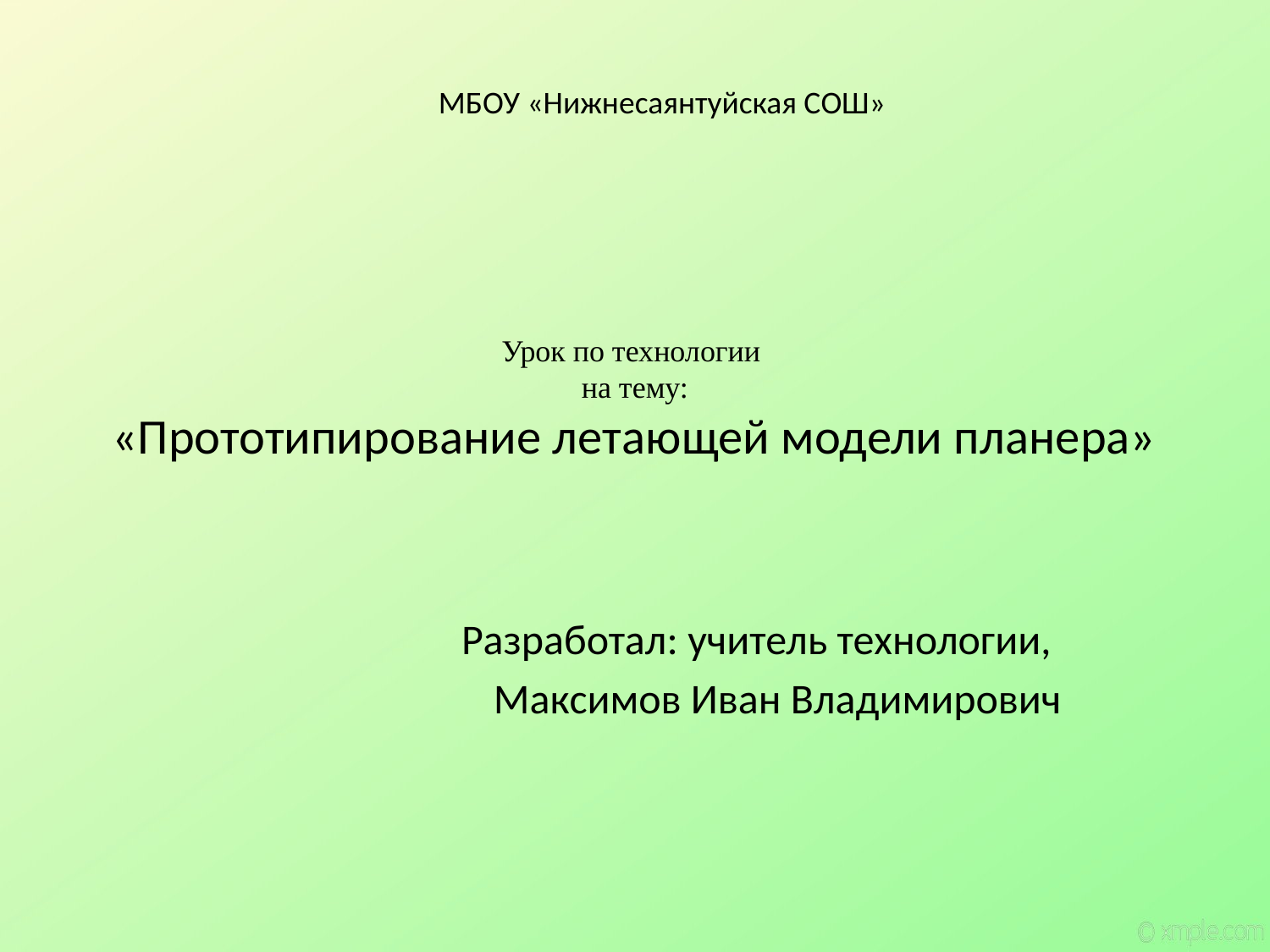

МБОУ «Нижнесаянтуйская СОШ»
# Урок по технологии на тему: «Прототипирование летающей модели планера»
Разработал: учитель технологии,
Максимов Иван Владимирович